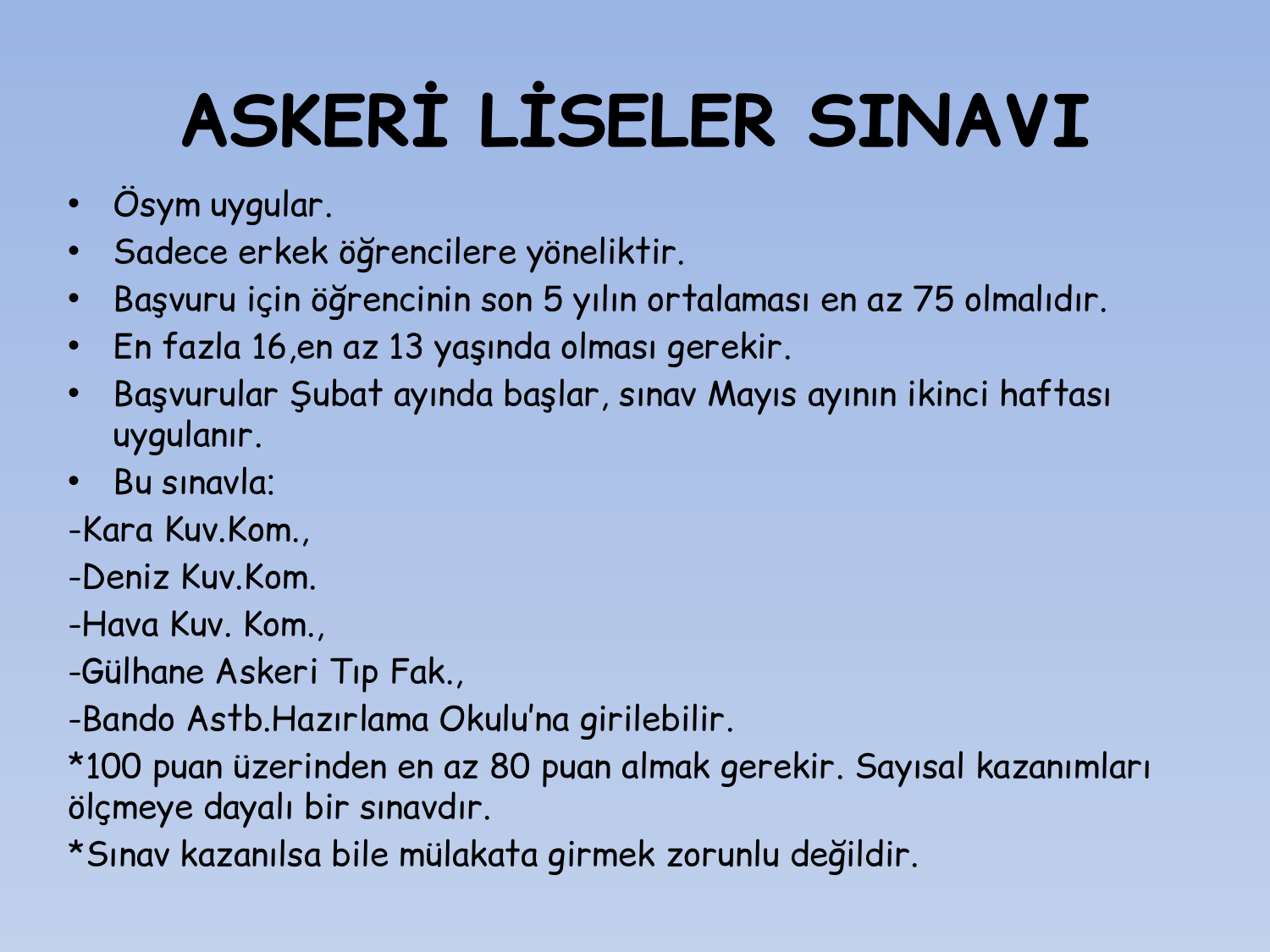

# ASKERİ LİSELER SINAVI
Ösym uygular.
Sadece erkek öğrencilere yöneliktir.
Başvuru için öğrencinin son 5 yılın ortalaması en az 75 olmalıdır.
En fazla 16,en az 13 yaşında olması gerekir.
Başvurular Şubat ayında başlar, sınav Mayıs ayının ikinci haftası uygulanır.
Bu sınavla:
-Kara Kuv.Kom.,
-Deniz Kuv.Kom.
-Hava Kuv. Kom.,
-Gülhane Askeri Tıp Fak.,
-Bando Astb.Hazırlama Okulu’na girilebilir.
*100 puan üzerinden en az 80 puan almak gerekir. Sayısal kazanımları ölçmeye dayalı bir sınavdır.
*Sınav kazanılsa bile mülakata girmek zorunlu değildir.